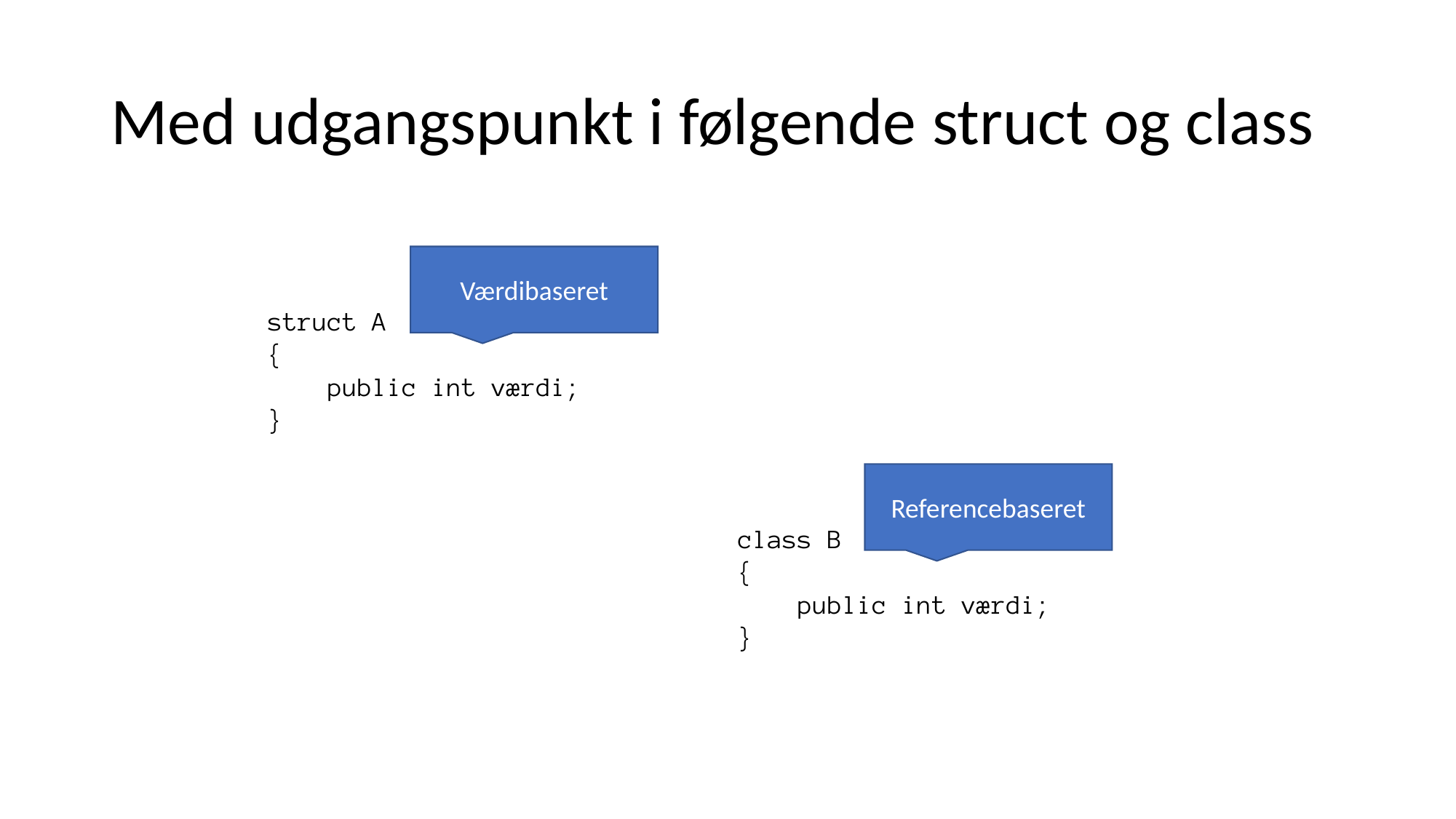

# Med udgangspunkt i følgende struct og class
Værdibaseret
struct A
{
    public int værdi;
}
Referencebaseret
class B
{
    public int værdi;
}